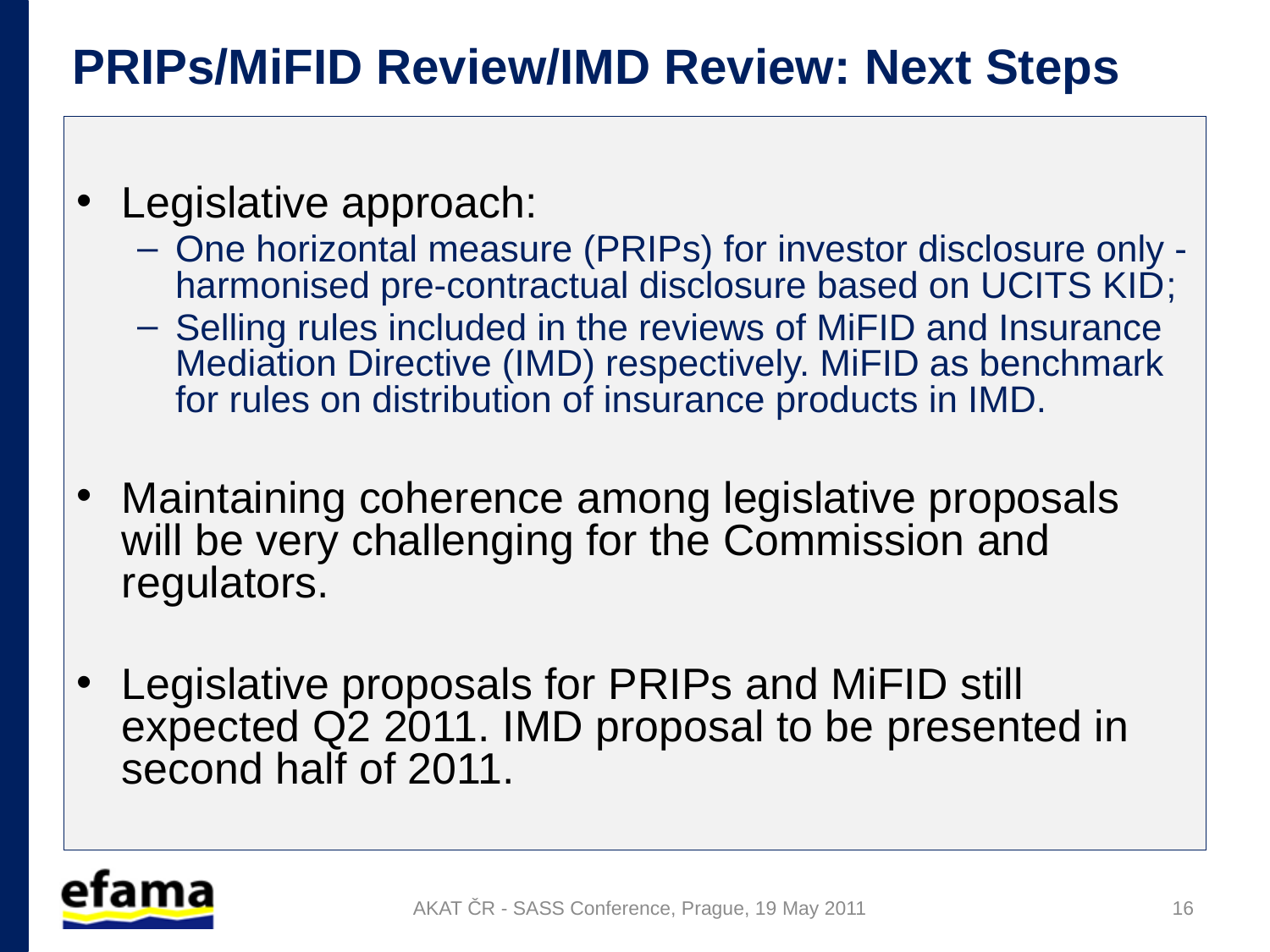

# PRIPs/MiFID Review/IMD Review: Next Steps

Legislative approach:
One horizontal measure (PRIPs) for investor disclosure only - harmonised pre-contractual disclosure based on UCITS KID;
Selling rules included in the reviews of MiFID and Insurance Mediation Directive (IMD) respectively. MiFID as benchmark for rules on distribution of insurance products in IMD.

Maintaining coherence among legislative proposals will be very challenging for the Commission and regulators.

Legislative proposals for PRIPs and MiFID still expected Q2 2011. IMD proposal to be presented in second half of 2011.

AKAT ČR - SASS Conference, Prague, 19 May 2011
16